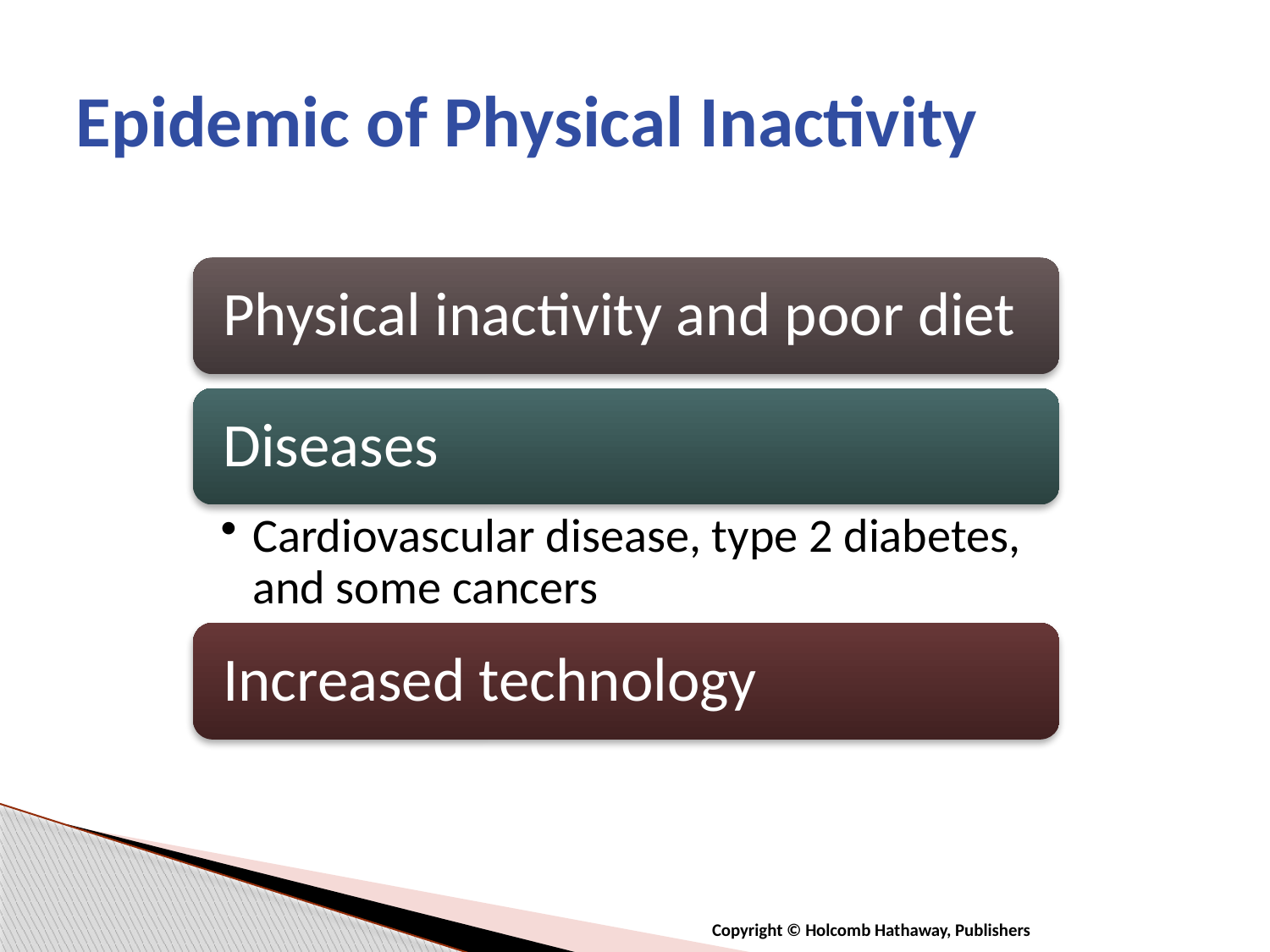

# Epidemic of Physical Inactivity
Physical inactivity and poor diet
Diseases
Cardiovascular disease, type 2 diabetes, and some cancers
Increased technology
Copyright © Holcomb Hathaway, Publishers